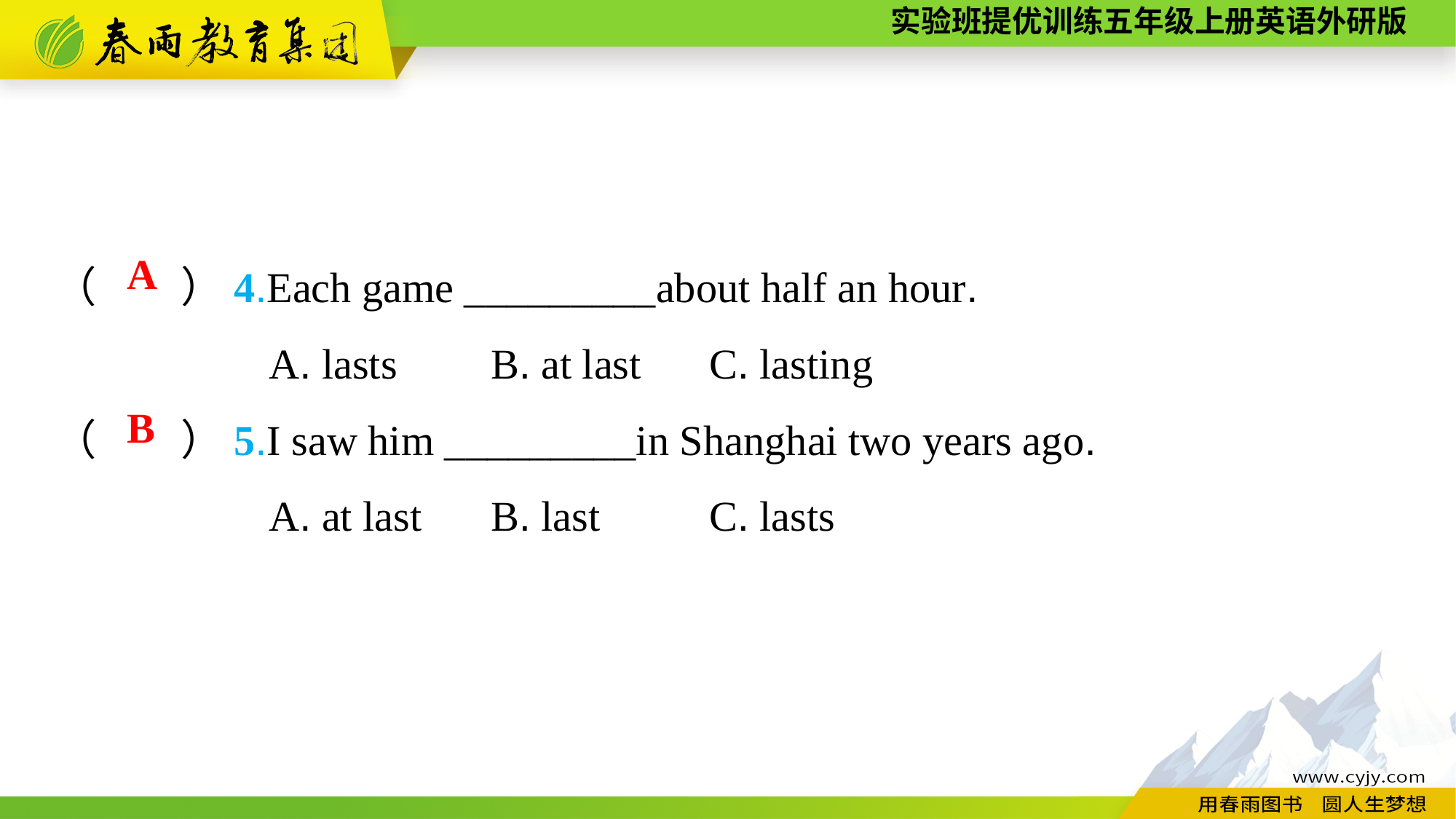

（　　）4.Each game _________about half an hour.
A. lasts	B. at last	C. lasting
（　　）5.I saw him _________in Shanghai two years ago.
A. at last	B. last	C. lasts
A
B